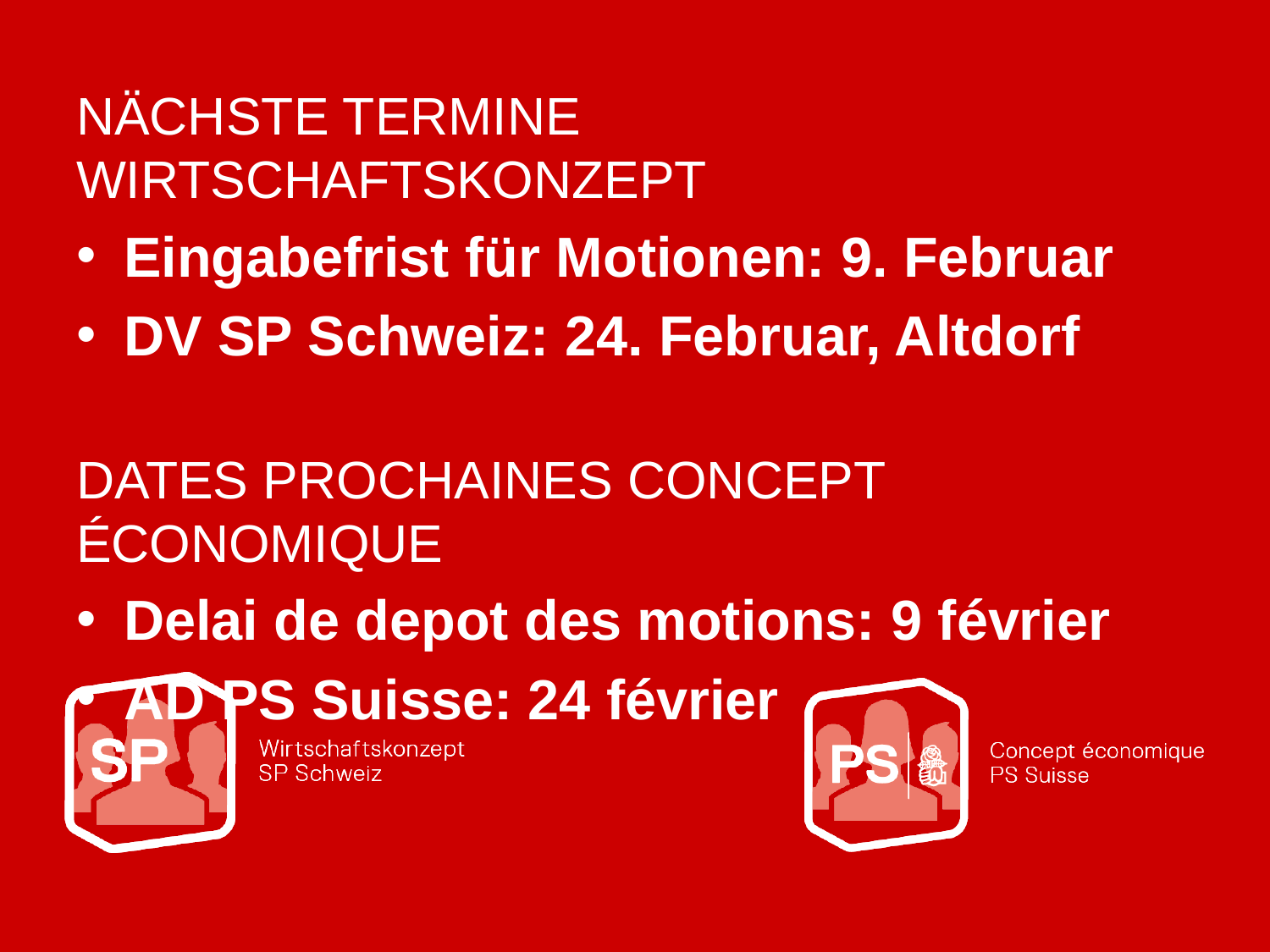

NÄCHSTE TERMINE WIRTSCHAFTSKONZEPT
Eingabefrist für Motionen: 9. Februar
DV SP Schweiz: 24. Februar, Altdorf
DATES PROCHAINES CONCEPT ÉCONOMIQUE
Delai de depot des motions: 9 février
AD PS Suisse: 24 février